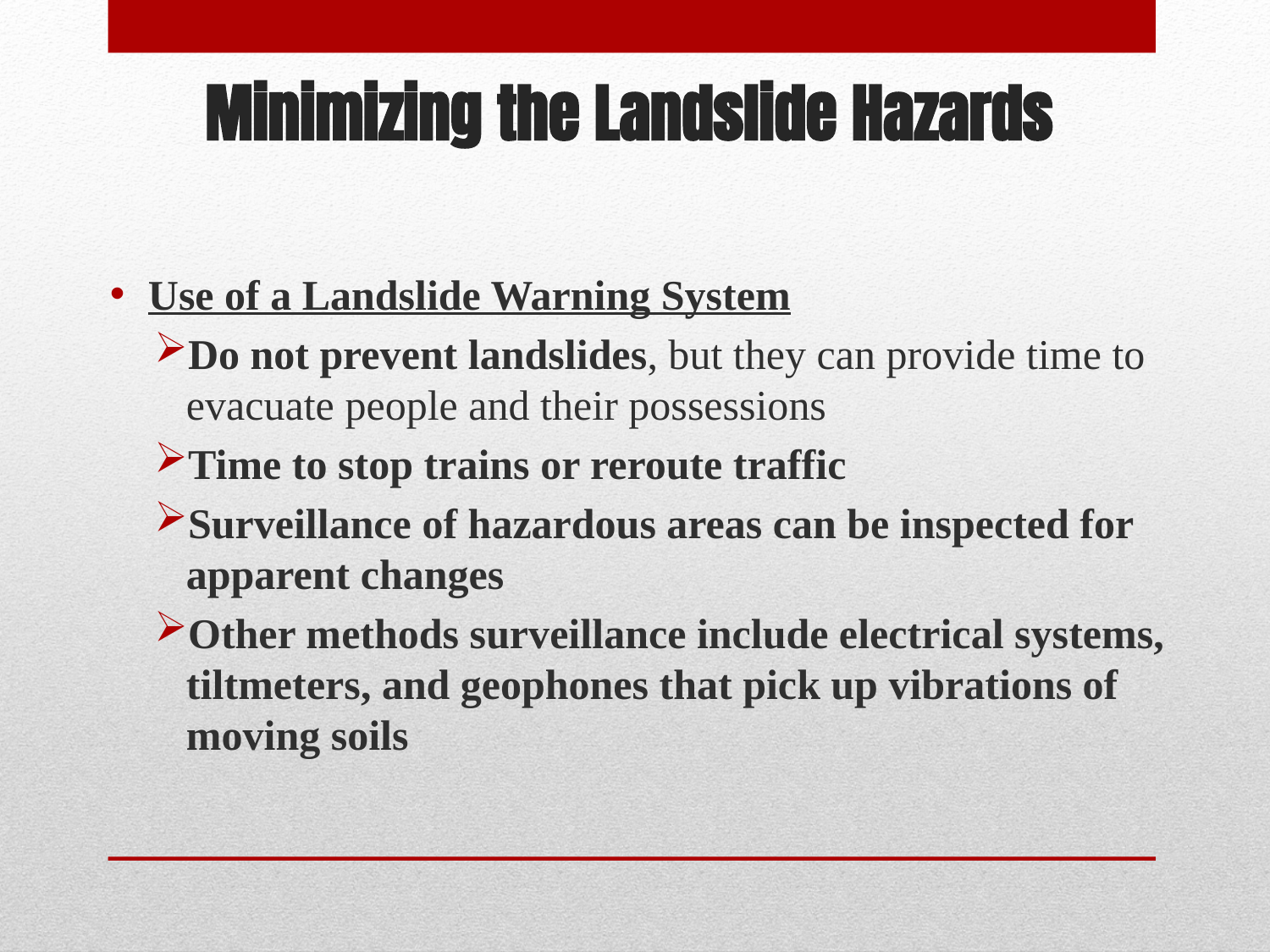

Minimizing the Landslide Hazards
Use of a Landslide Warning System
Do not prevent landslides, but they can provide time to evacuate people and their possessions
Time to stop trains or reroute traffic
Surveillance of hazardous areas can be inspected for apparent changes
Other methods surveillance include electrical systems, tiltmeters, and geophones that pick up vibrations of moving soils